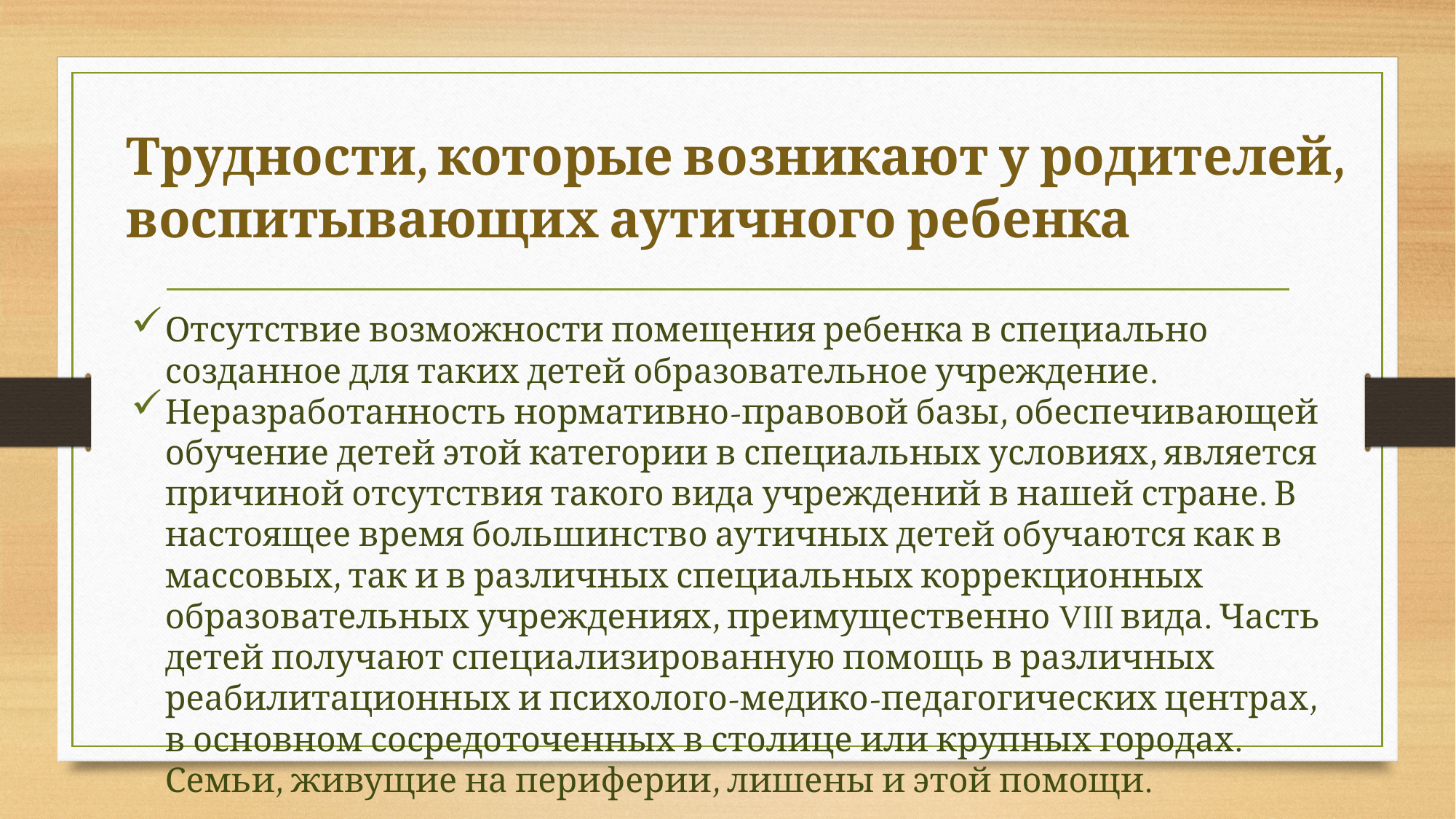

# Трудности, которые возникают у родителей, воспитывающих аутичного ребенка
Отсутствие возможности помещения ребенка в специально созданное для таких детей образовательное учреждение.
Неразработанность нормативно-правовой базы, обеспечивающей обучение детей этой категории в специальных условиях, является причиной отсутствия такого вида учреждений в нашей стране. В настоящее время большинство аутичных детей обучаются как в массовых, так и в различных специальных коррекционных образовательных учреждениях, преимущественно VIII вида. Часть детей получают специализированную помощь в различных реабилитационных и психолого-медико-педагогических центрах, в основном сосредоточенных в столице или крупных городах. Семьи, живущие на периферии, лишены и этой помощи.